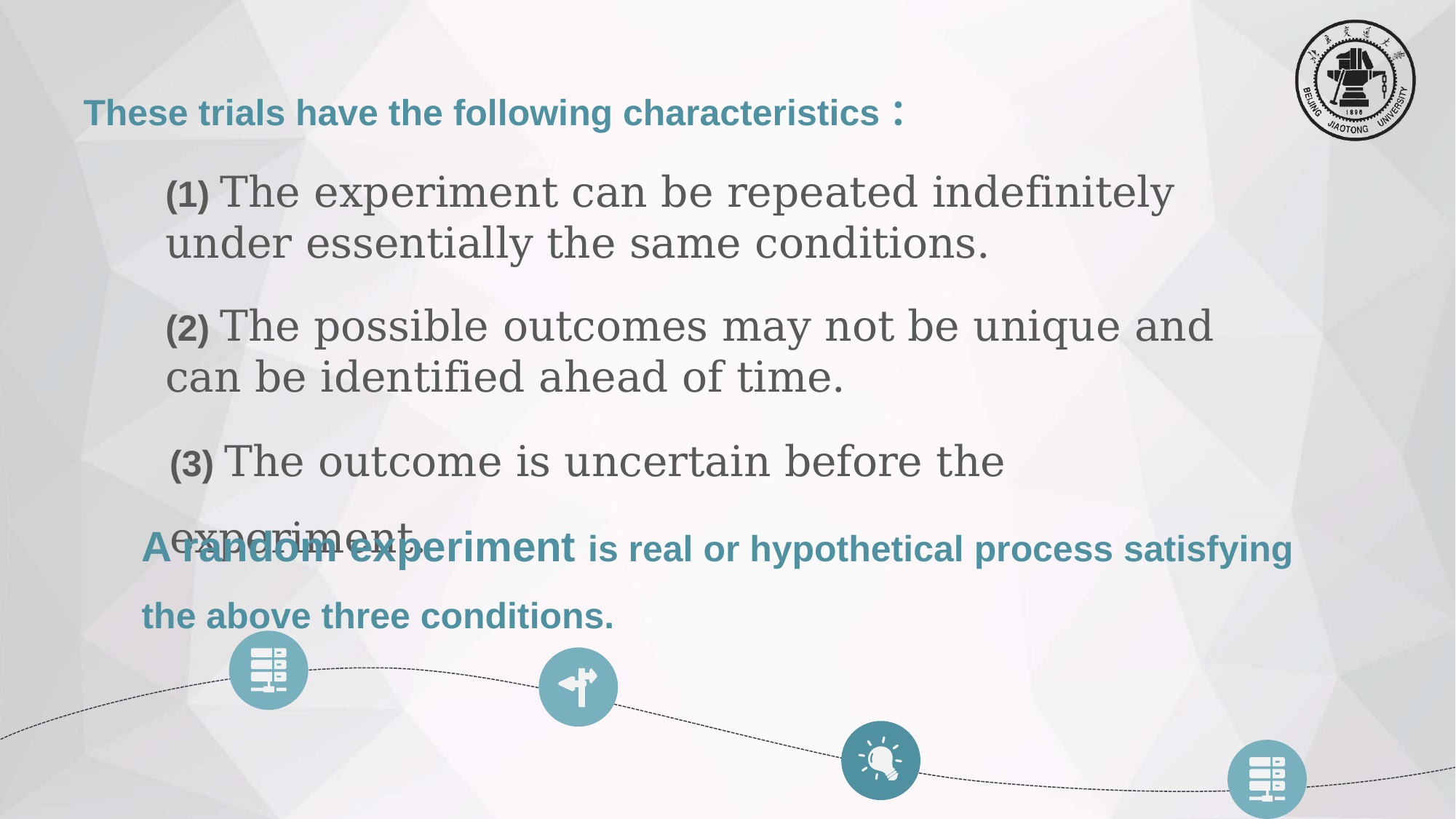

These trials have the following characteristics：
(1) The experiment can be repeated indefinitely under essentially the same conditions.
(2) The possible outcomes may not be unique and can be identified ahead of time.
(3) The outcome is uncertain before the experiment.

A random experiment is real or hypothetical process satisfying
the above three conditions.